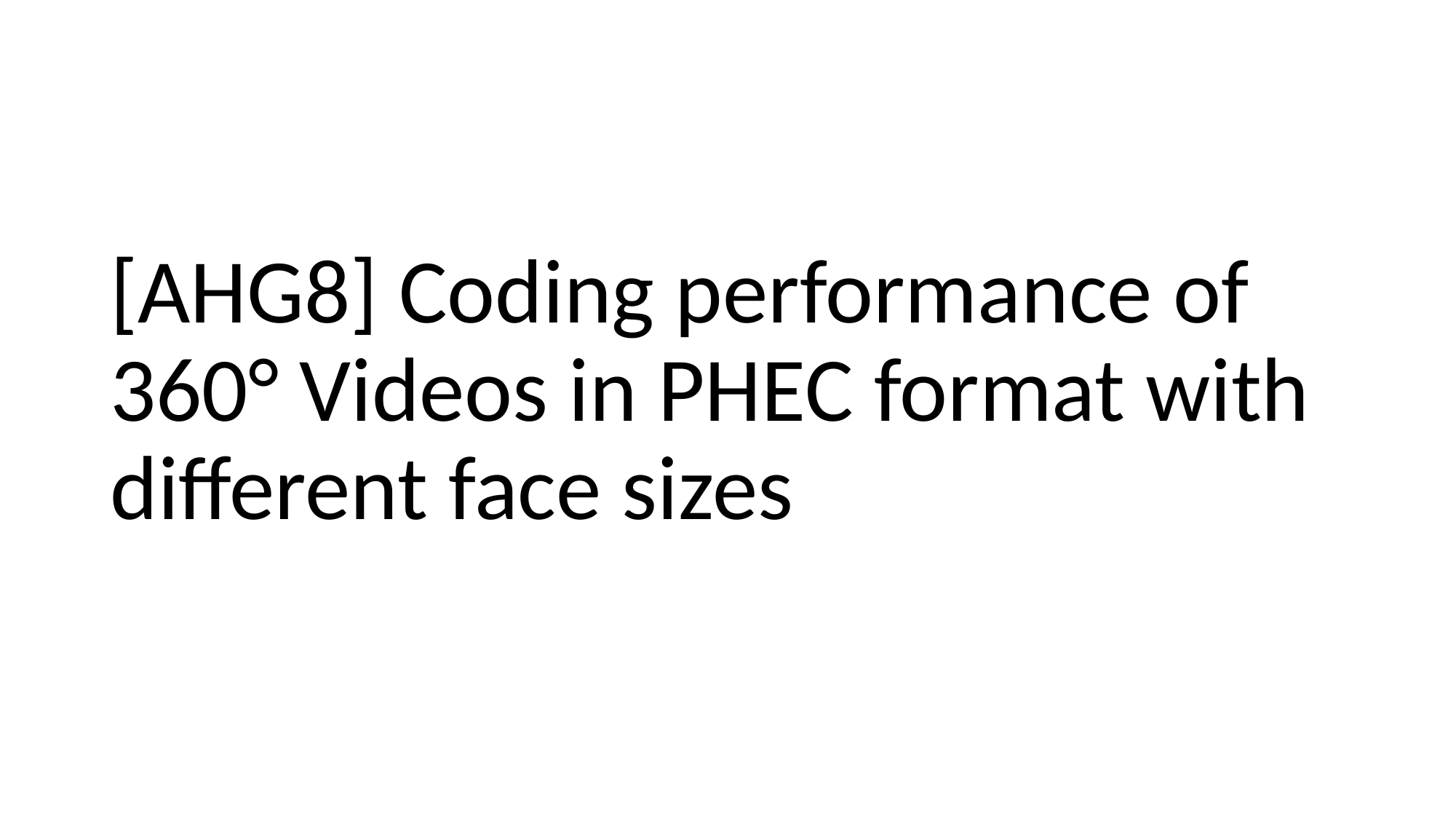

# [AHG8] Coding performance of 360° Videos in PHEC format with different face sizes